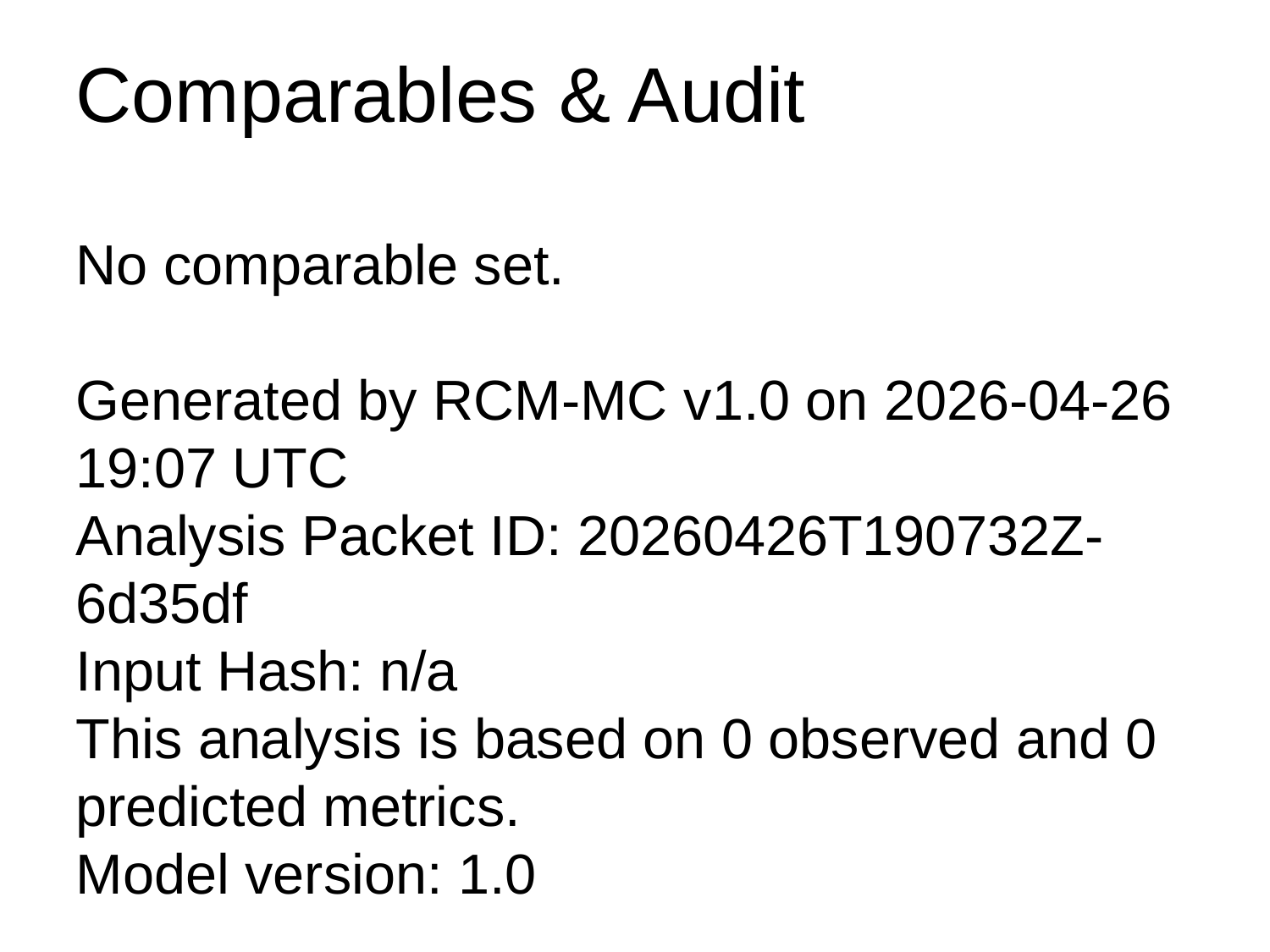

# Comparables & Audit
No comparable set.

Generated by RCM-MC v1.0 on 2026-04-26 19:07 UTC
Analysis Packet ID: 20260426T190732Z-6d35df
Input Hash: n/a
This analysis is based on 0 observed and 0 predicted metrics.
Model version: 1.0